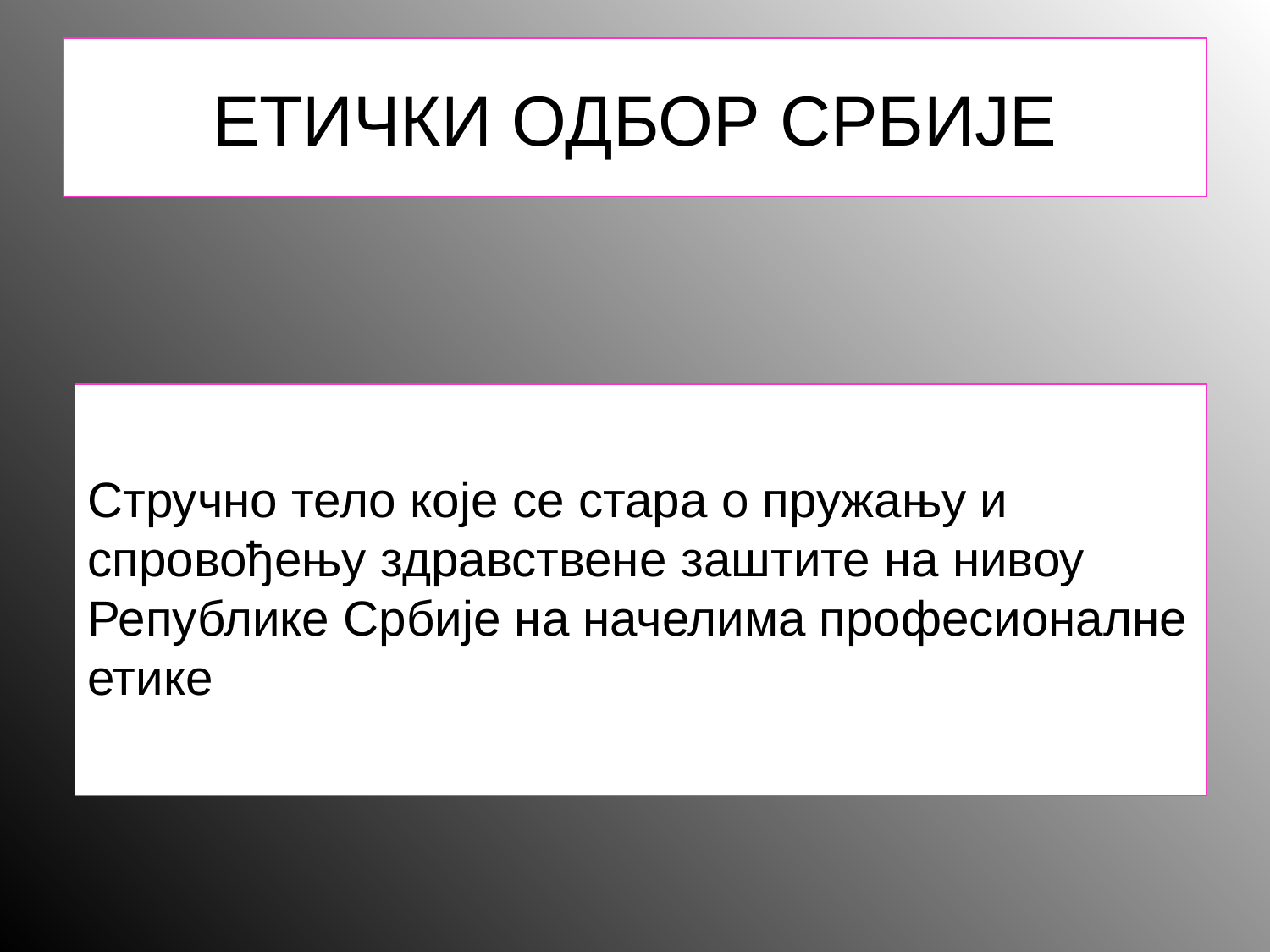

# ЕТИЧКИ ОДБОР СРБИЈЕ

Стручно тело које се стара о пружању и спровођењу здравствене заштите на нивоу Републике Србије на начелима професионалне етике